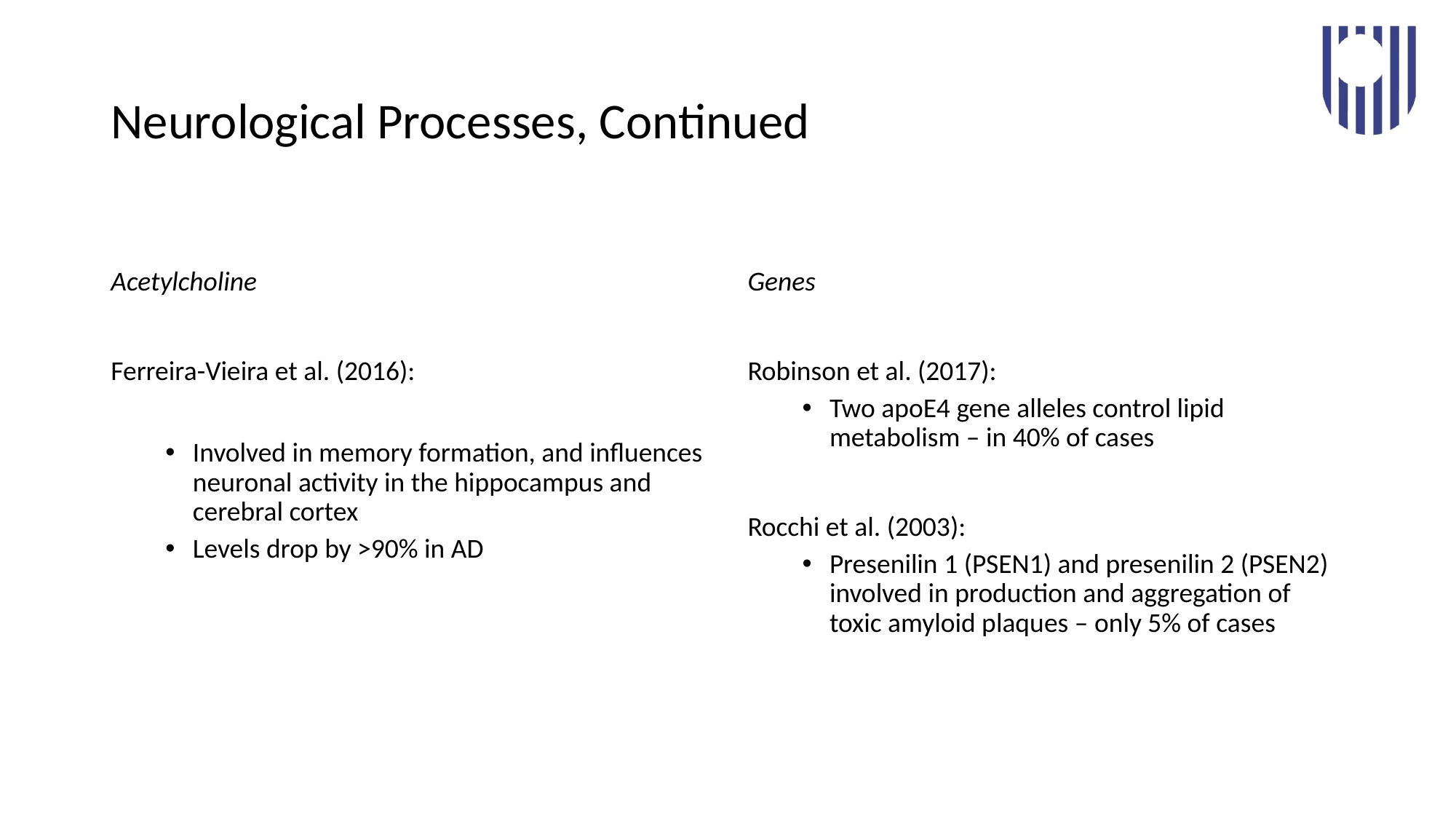

# Neurological Processes, Continued

Acetylcholine

Ferreira-Vieira et al. (2016):

Involved in memory formation, and influences neuronal activity in the hippocampus and cerebral cortex
Levels drop by >90% in AD

Genes

Robinson et al. (2017):
Two apoE4 gene alleles control lipid metabolism – in 40% of cases

Rocchi et al. (2003):
Presenilin 1 (PSEN1) and presenilin 2 (PSEN2) involved in production and aggregation of toxic amyloid plaques – only 5% of cases